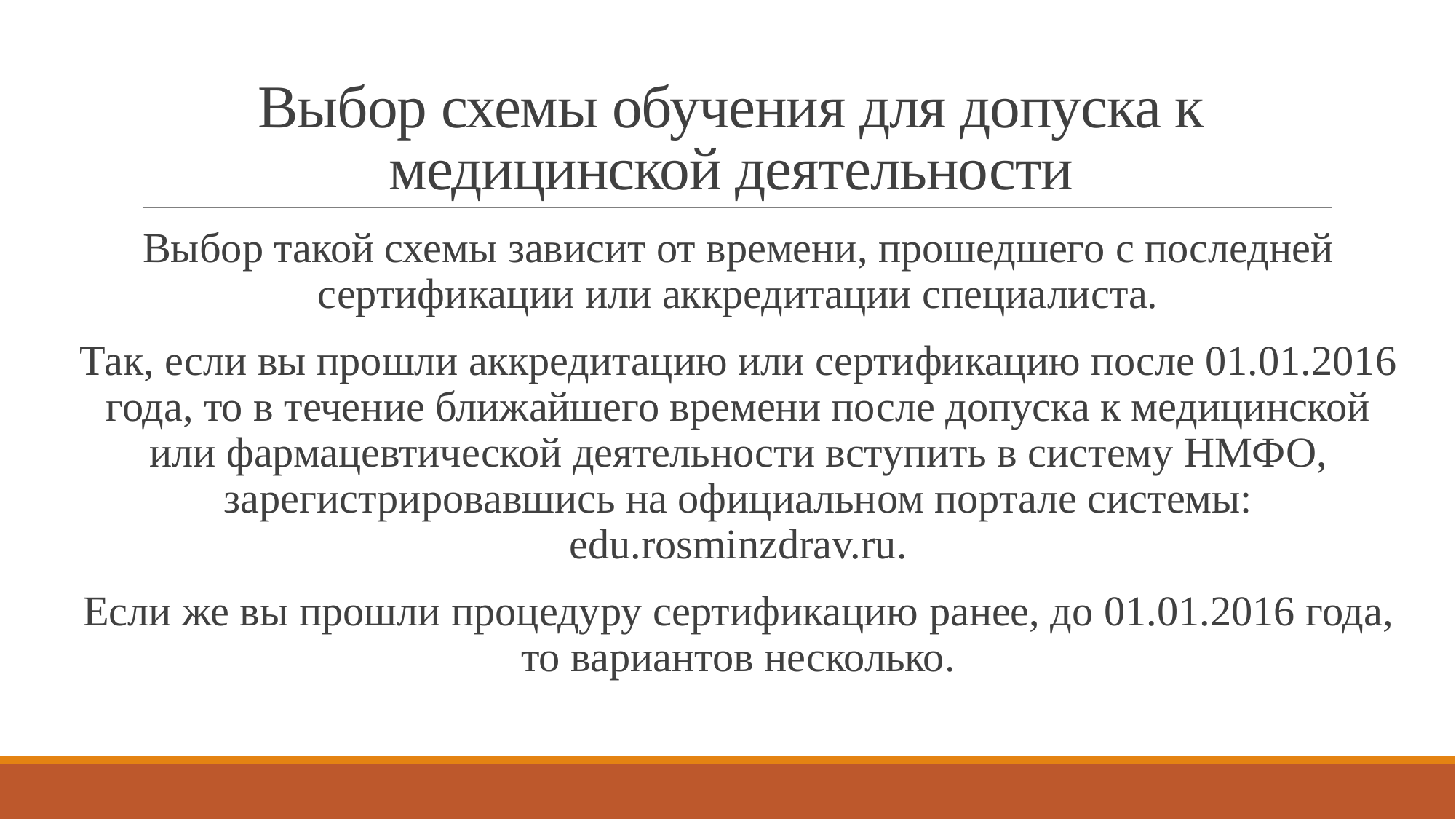

# Выбор схемы обучения для допуска к медицинской деятельности
Выбор такой схемы зависит от времени, прошедшего с последней сертификации или аккредитации специалиста.
Так, если вы прошли аккредитацию или сертификацию после 01.01.2016 года, то в течение ближайшего времени после допуска к медицинской или фармацевтической деятельности вступить в систему НМФО, зарегистрировавшись на официальном портале системы: edu.rosminzdrav.ru.
Если же вы прошли процедуру сертификацию ранее, до 01.01.2016 года, то вариантов несколько.